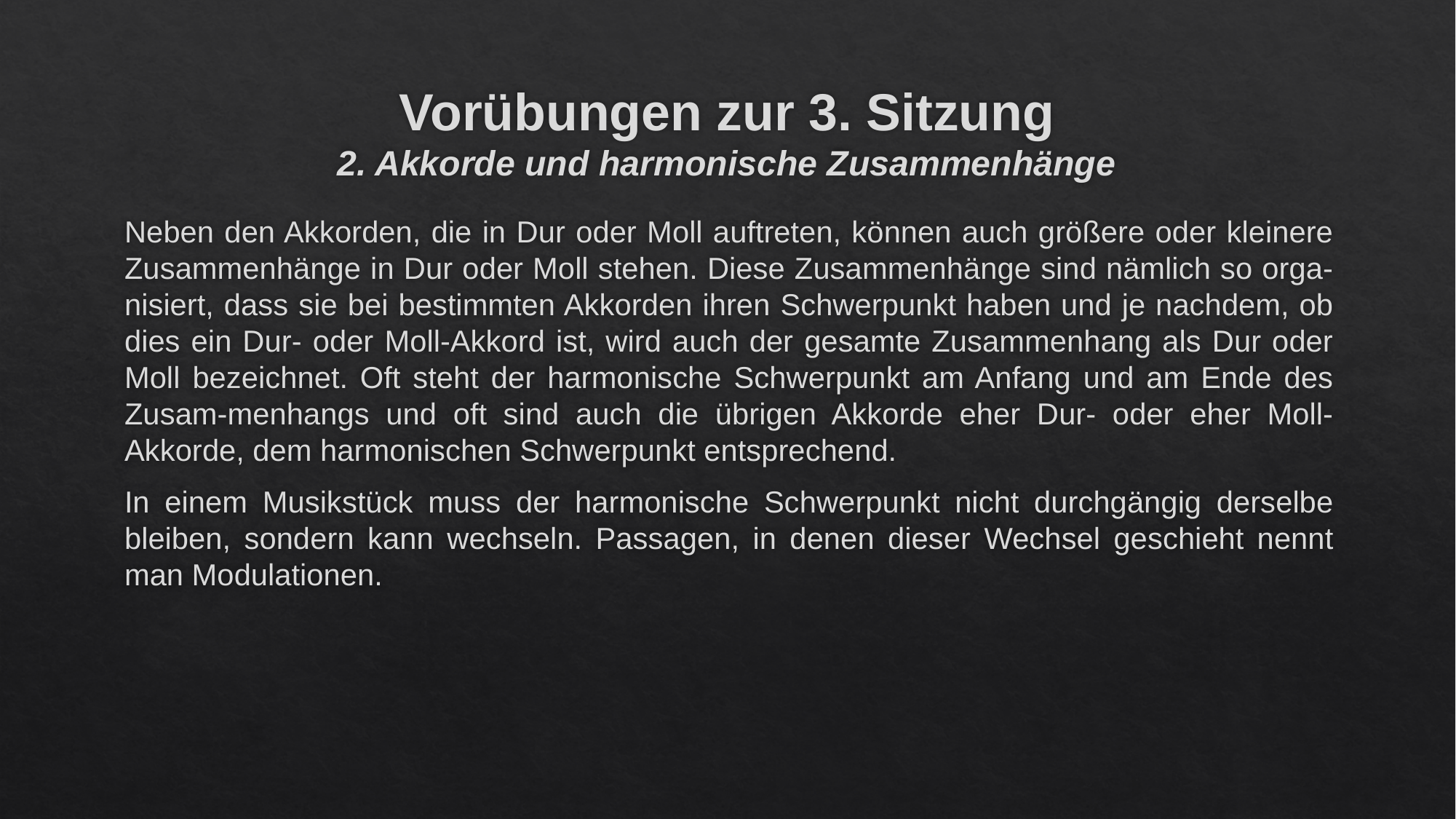

# Vorübungen zur 3. Sitzung 2. Akkorde und harmonische Zusammenhänge
Neben den Akkorden, die in Dur oder Moll auftreten, können auch größere oder kleinere Zusammenhänge in Dur oder Moll stehen. Diese Zusammenhänge sind nämlich so orga-nisiert, dass sie bei bestimmten Akkorden ihren Schwerpunkt haben und je nachdem, ob dies ein Dur- oder Moll-Akkord ist, wird auch der gesamte Zusammenhang als Dur oder Moll bezeichnet. Oft steht der harmonische Schwerpunkt am Anfang und am Ende des Zusam-menhangs und oft sind auch die übrigen Akkorde eher Dur- oder eher Moll-Akkorde, dem harmonischen Schwerpunkt entsprechend.
In einem Musikstück muss der harmonische Schwerpunkt nicht durchgängig derselbe bleiben, sondern kann wechseln. Passagen, in denen dieser Wechsel geschieht nennt man Modulationen.